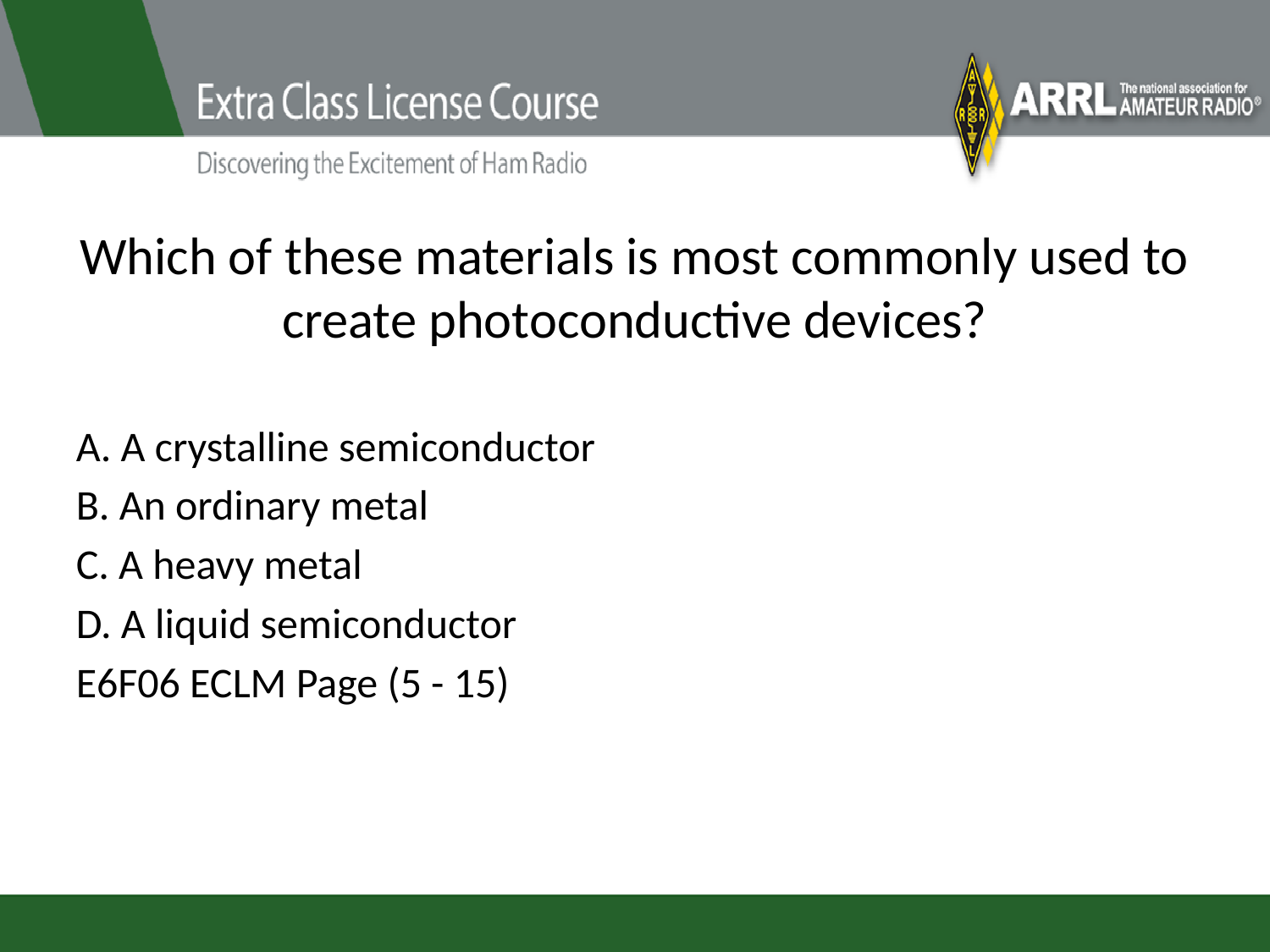

# Which of these materials is most commonly used to create photoconductive devices?
A. A crystalline semiconductor
B. An ordinary metal
C. A heavy metal
D. A liquid semiconductor
E6F06 ECLM Page (5 - 15)